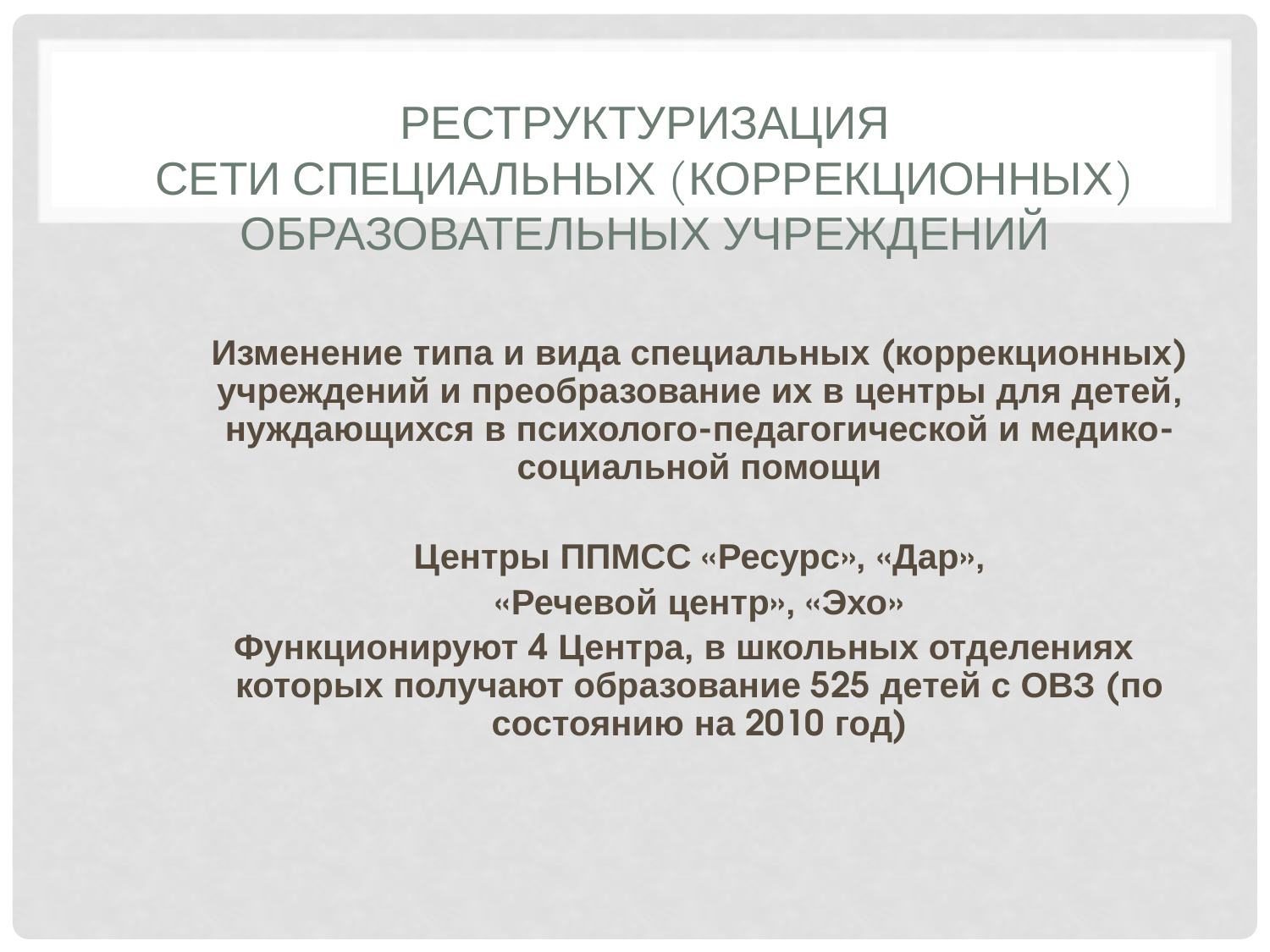

# Реструктуризация сети специальных (коррекционных) образовательных учреждений
	Изменение типа и вида специальных (коррекционных) учреждений и преобразование их в центры для детей, нуждающихся в психолого-педагогической и медико-социальной помощи

	Центры ППМСС «Ресурс», «Дар»,
	«Речевой центр», «Эхо»
Функционируют 4 Центра, в школьных отделениях которых получают образование 525 детей с ОВЗ (по состоянию на 2010 год)